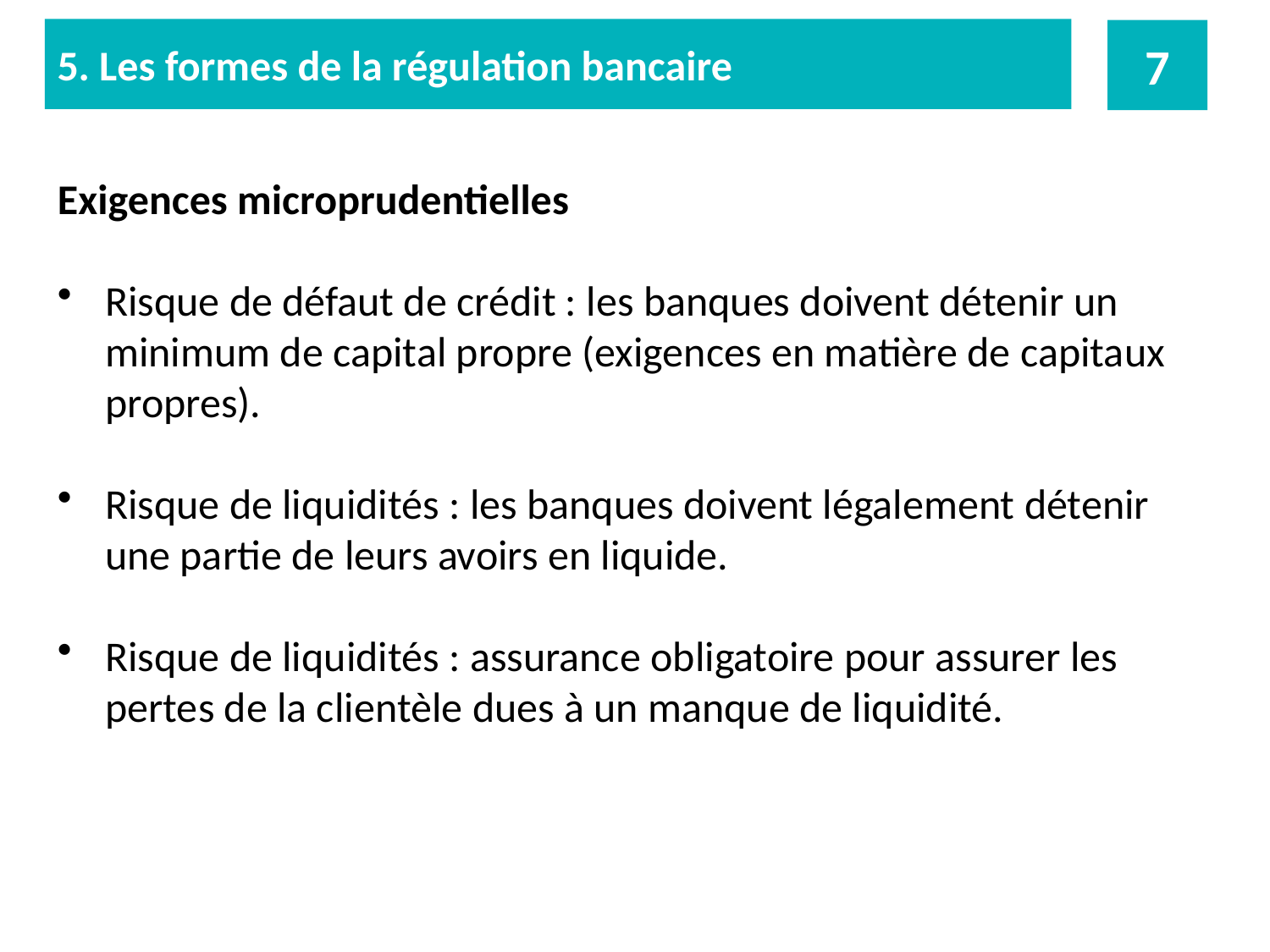

5. Les formes de la régulation bancaire
7
Exigences microprudentielles

Risque de défaut de crédit : les banques doivent détenir un minimum de capital propre (exigences en matière de capitaux propres).

Risque de liquidités : les banques doivent légalement détenir une partie de leurs avoirs en liquide.

Risque de liquidités : assurance obligatoire pour assurer les pertes de la clientèle dues à un manque de liquidité.